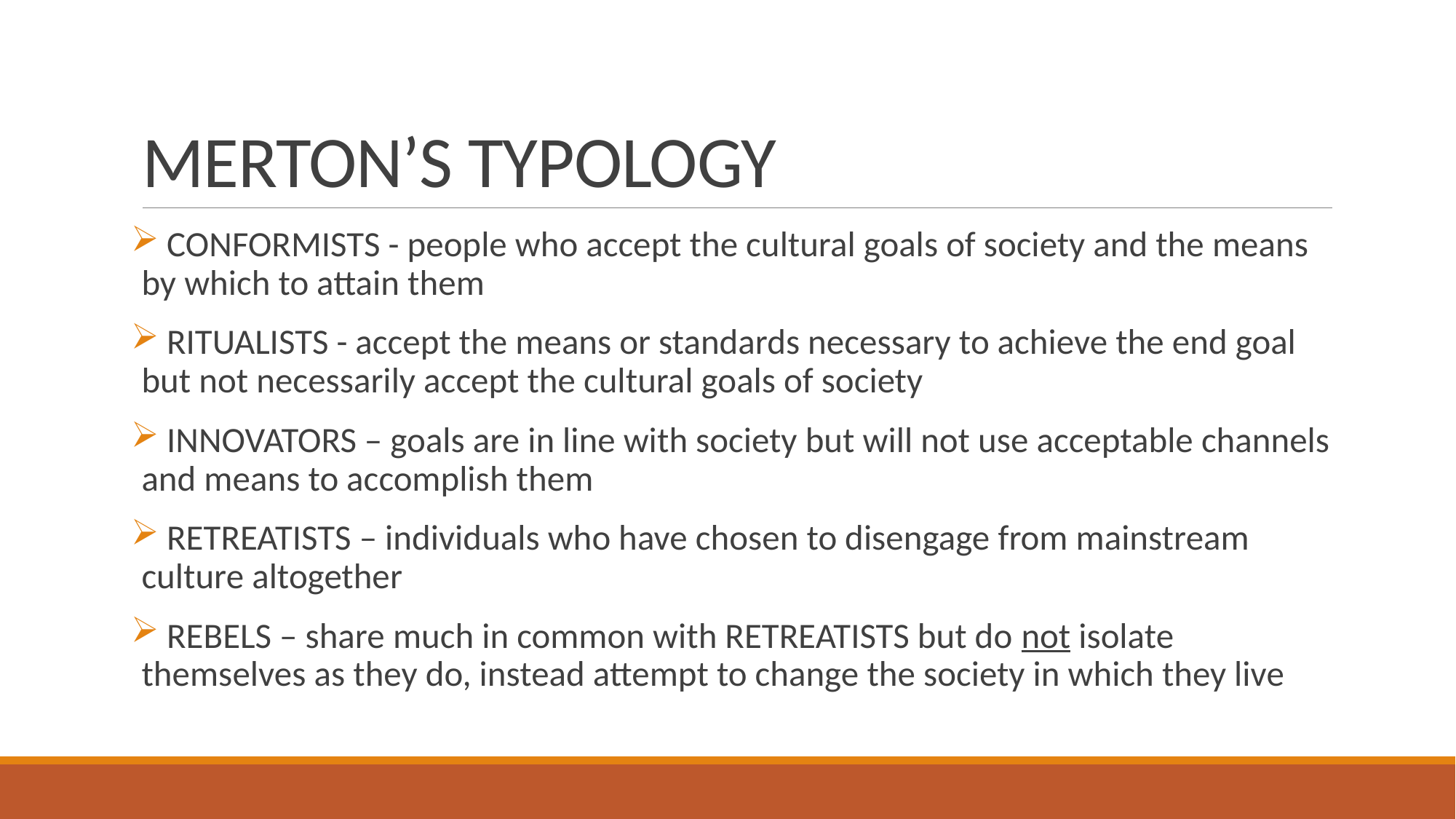

# MERTON’S TYPOLOGY
 CONFORMISTS - people who accept the cultural goals of society and the means by which to attain them
 RITUALISTS - accept the means or standards necessary to achieve the end goal but not necessarily accept the cultural goals of society
 INNOVATORS – goals are in line with society but will not use acceptable channels and means to accomplish them
 RETREATISTS – individuals who have chosen to disengage from mainstream culture altogether
 REBELS – share much in common with RETREATISTS but do not isolate themselves as they do, instead attempt to change the society in which they live